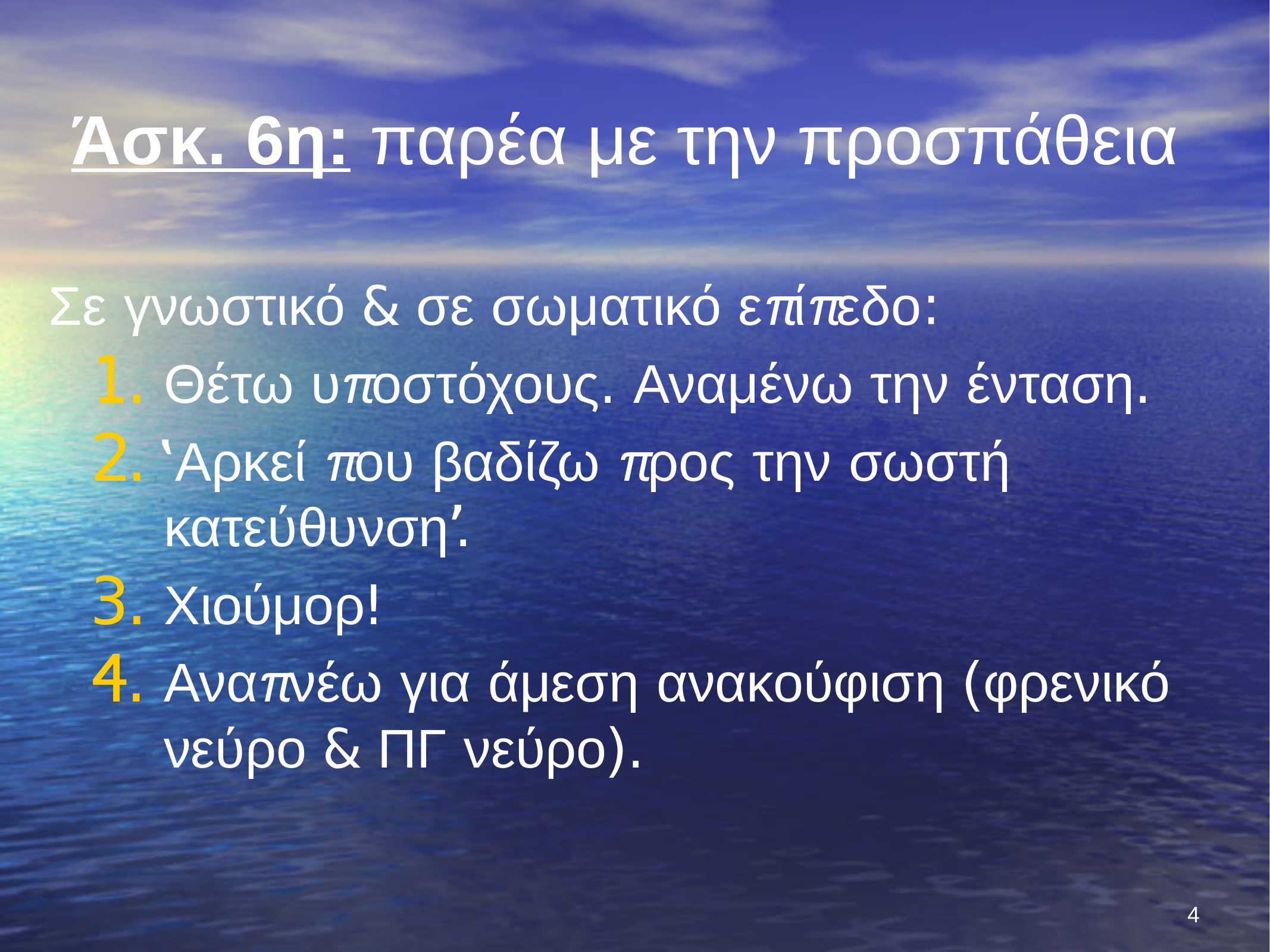

Άσκ. 6η: παρέα με την προσπάθεια
Σε γνωστικό & σε σωματικό επίπεδο:
Θέτω υποστόχους. Αναμένω την ένταση.
‘Αρκεί που βαδίζω προς την σωστή κατεύθυνση’.
Χιούμορ!
Αναπνέω για άμεση ανακούφιση (φρενικό νεύρο & ΠΓ νεύρο).
4